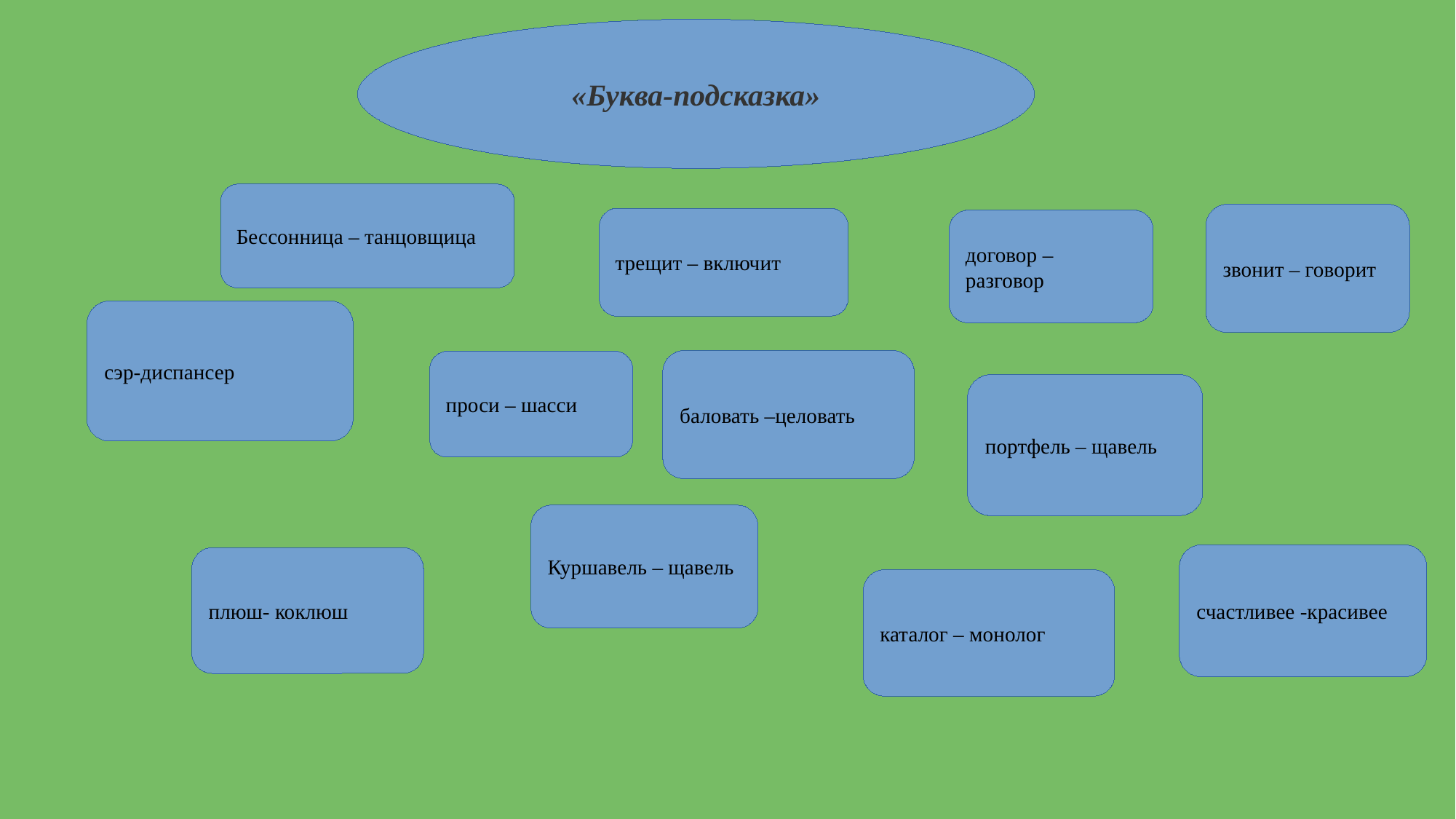

«Буква-подсказка»
Бессонница – танцовщица
звонит – говорит
трещит – включит
договор – разговор
сэр-диспансер
баловать –целовать
проси – шасси
портфель – щавель
Куршавель – щавель
счастливее -красивее
плюш- коклюш
каталог – монолог